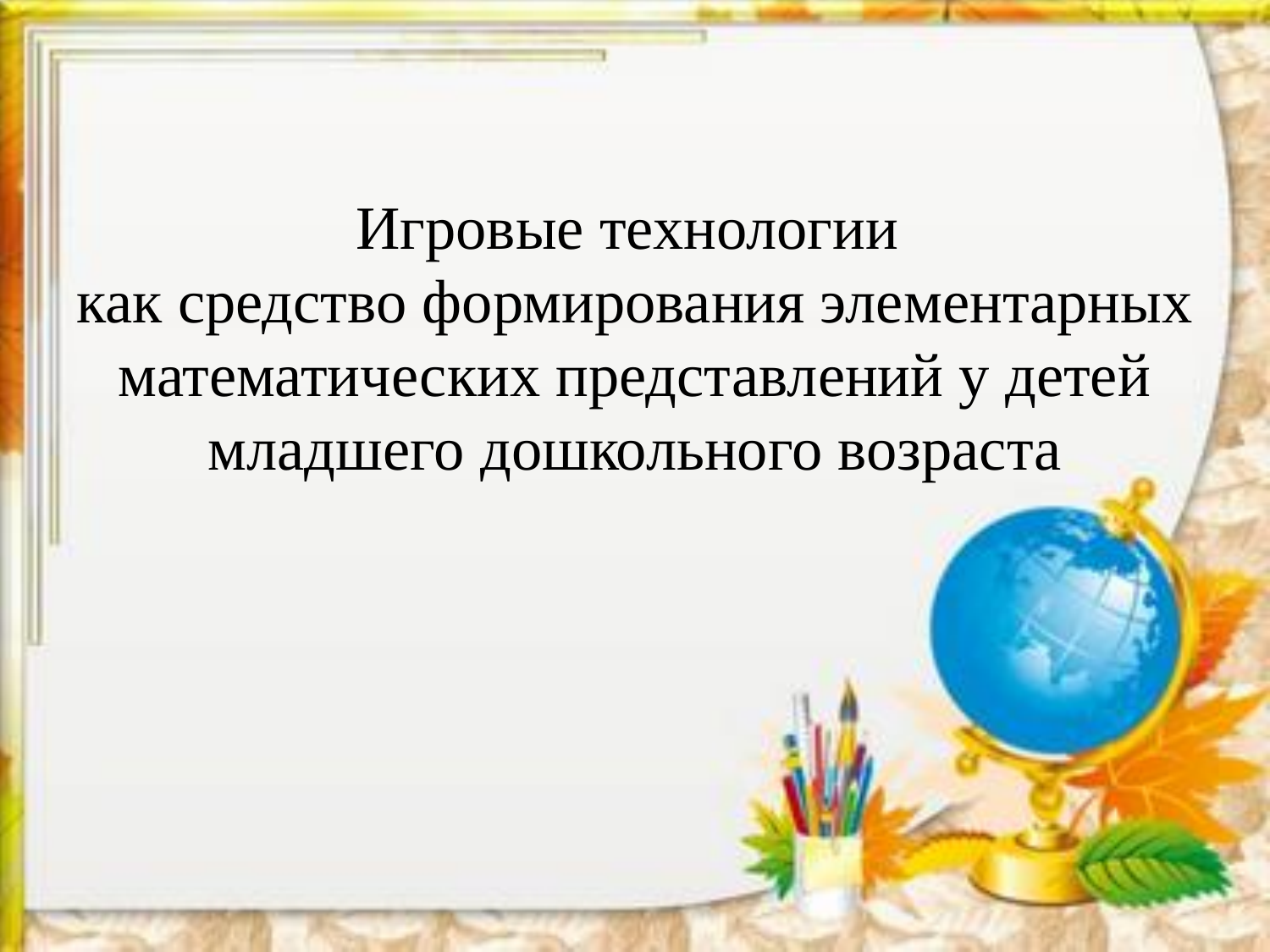

# Игровые технологии как средство формирования элементарных математических представлений у детей младшего дошкольного возраста